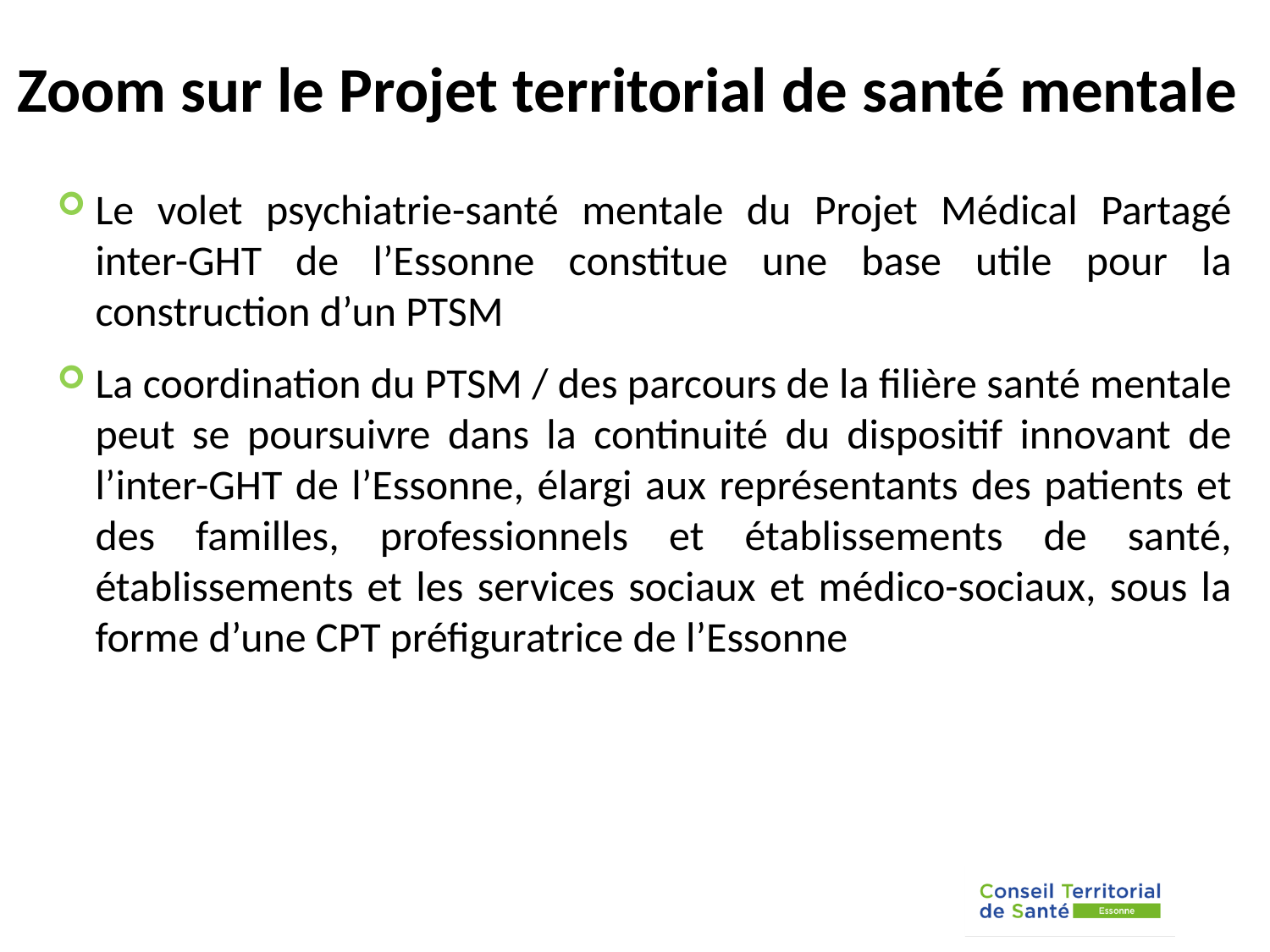

Zoom sur le Projet territorial de santé mentale
Le volet psychiatrie-santé mentale du Projet Médical Partagé inter-GHT de l’Essonne constitue une base utile pour la construction d’un PTSM
La coordination du PTSM / des parcours de la filière santé mentale peut se poursuivre dans la continuité du dispositif innovant de l’inter-GHT de l’Essonne, élargi aux représentants des patients et des familles, professionnels et établissements de santé, établissements et les services sociaux et médico-sociaux, sous la forme d’une CPT préfiguratrice de l’Essonne